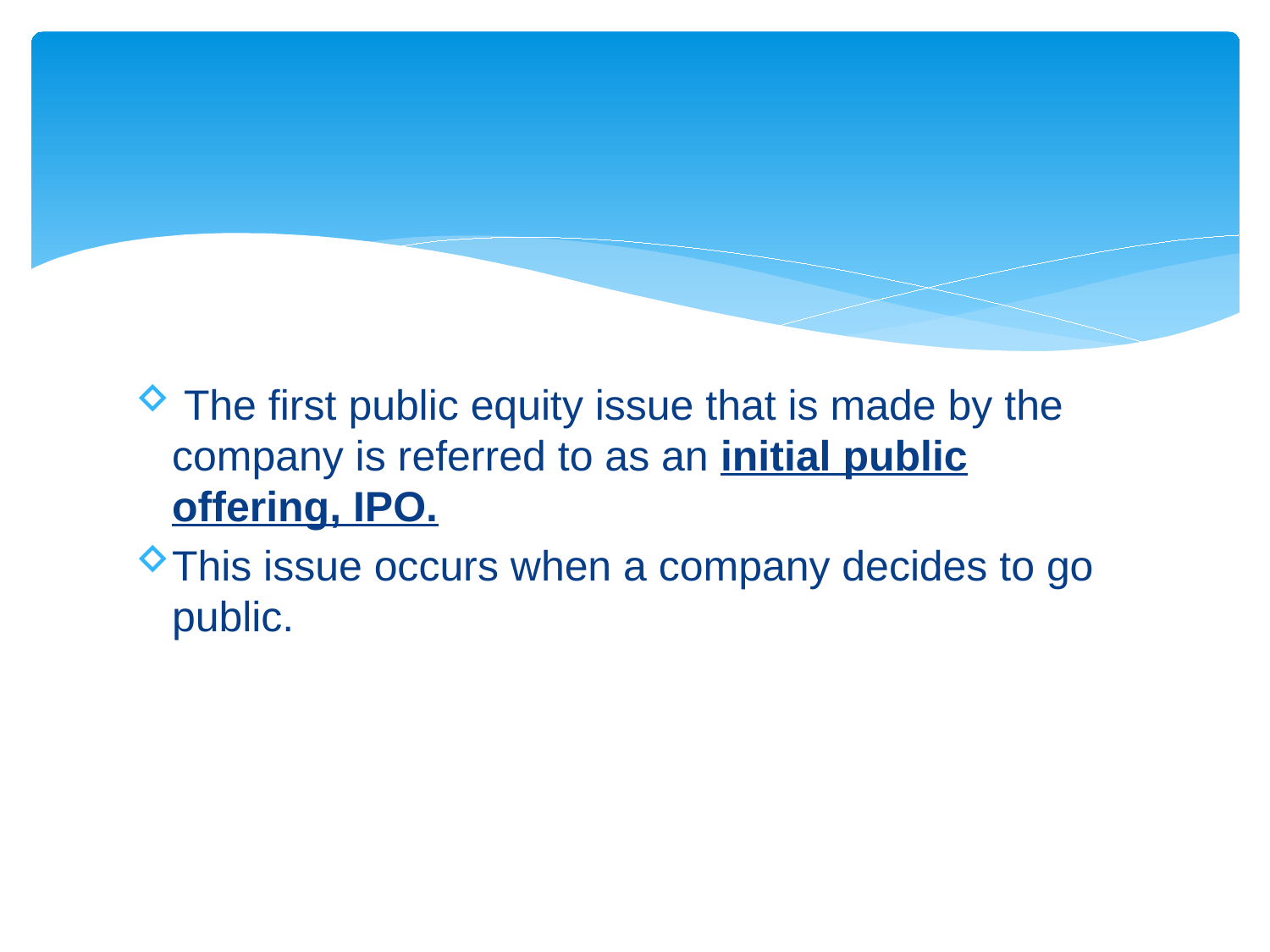

#
 The first public equity issue that is made by the company is referred to as an initial public offering, IPO.
This issue occurs when a company decides to go public.